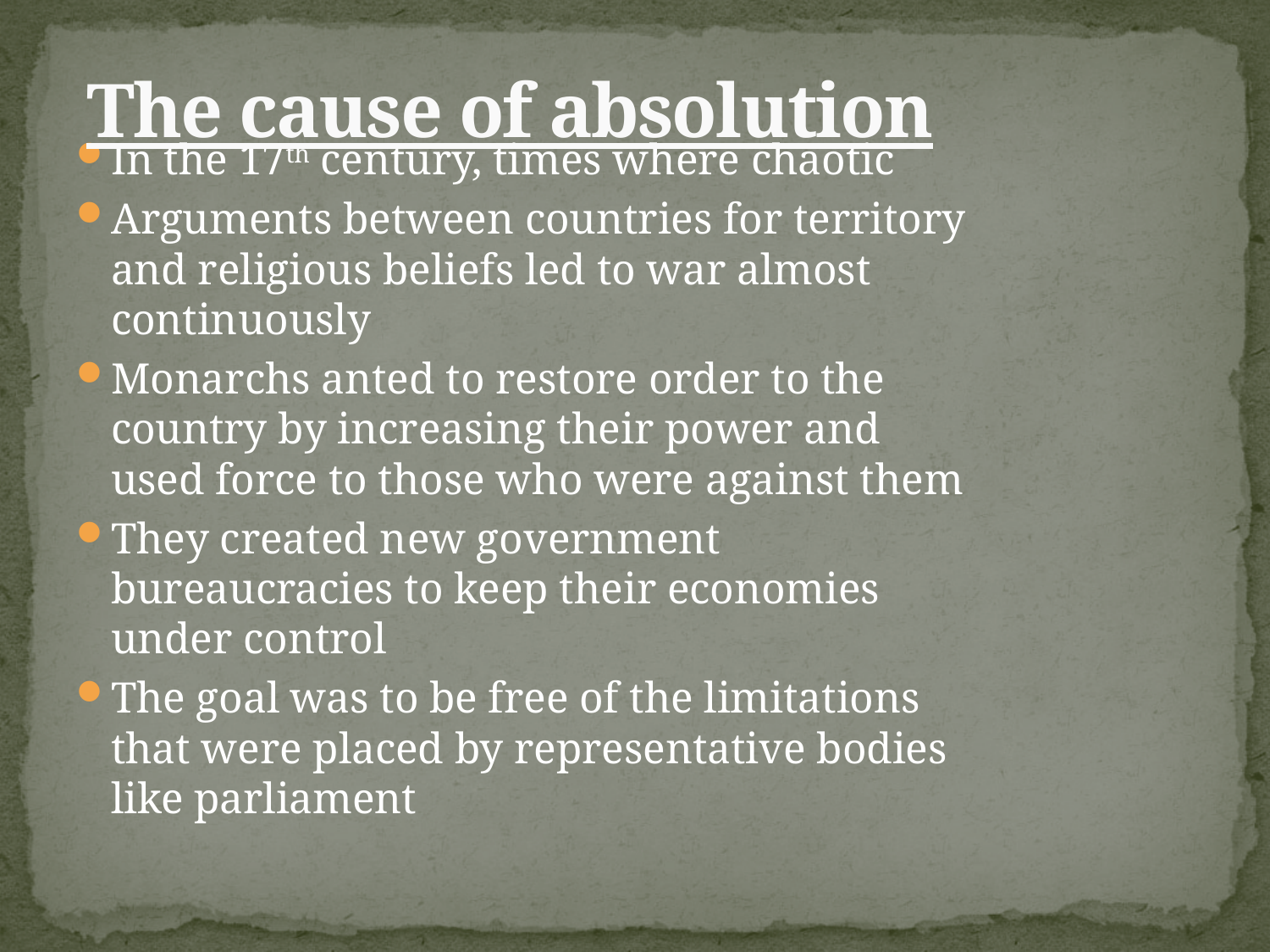

# The cause of absolution
In the 17th century, times where chaotic
Arguments between countries for territory and religious beliefs led to war almost continuously
Monarchs anted to restore order to the country by increasing their power and used force to those who were against them
They created new government bureaucracies to keep their economies under control
The goal was to be free of the limitations that were placed by representative bodies like parliament